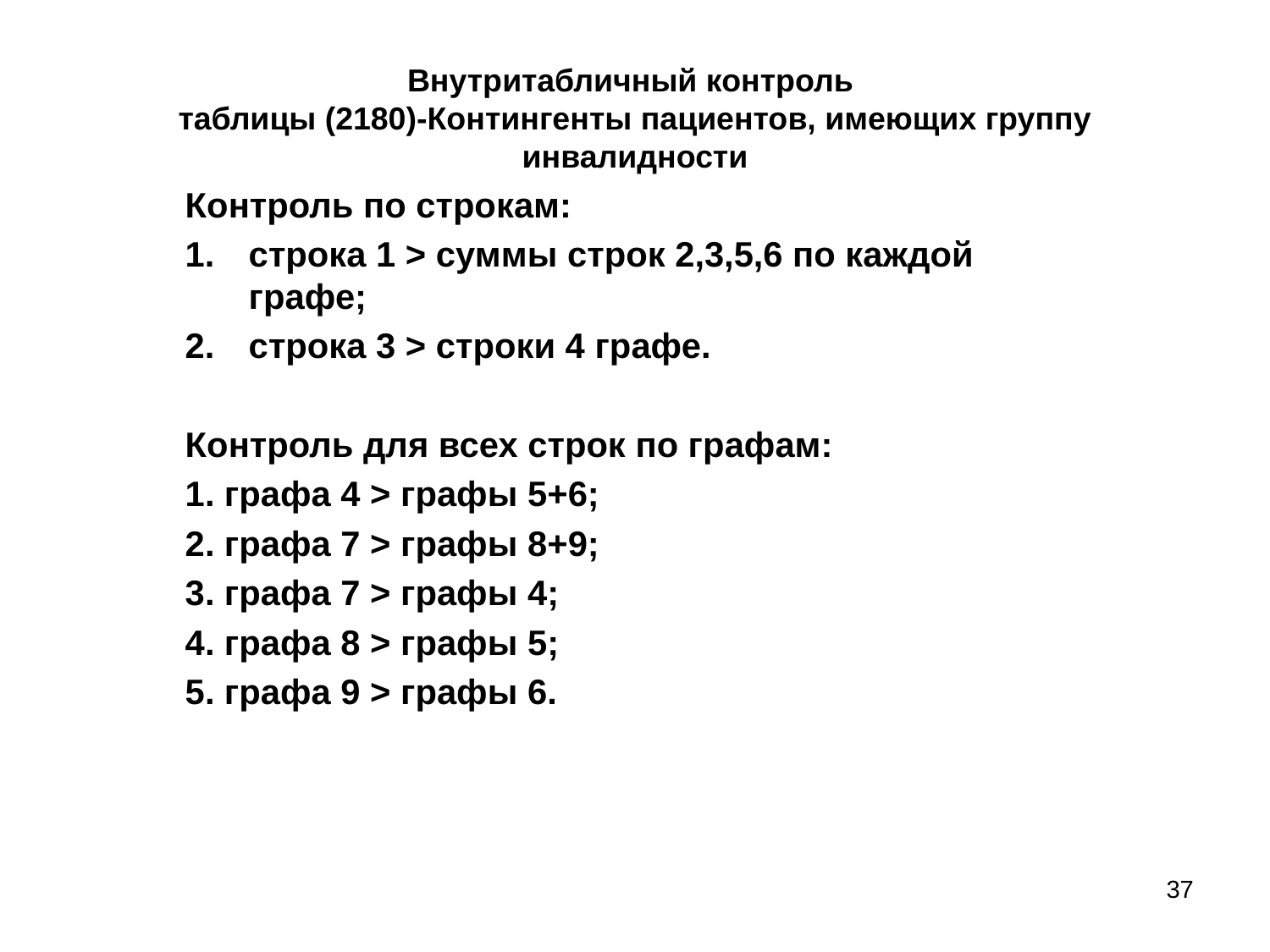

# Внутритабличный контроль таблицы (2180)-Контингенты пациентов, имеющих группу инвалидности
Контроль по строкам:
строка 1 > суммы строк 2,3,5,6 по каждой графе;
строка 3 > строки 4 графе.

Контроль для всех строк по графам:
1. графа 4 > графы 5+6;
2. графа 7 > графы 8+9;
3. графа 7 > графы 4;
4. графа 8 > графы 5;
5. графа 9 > графы 6.

37